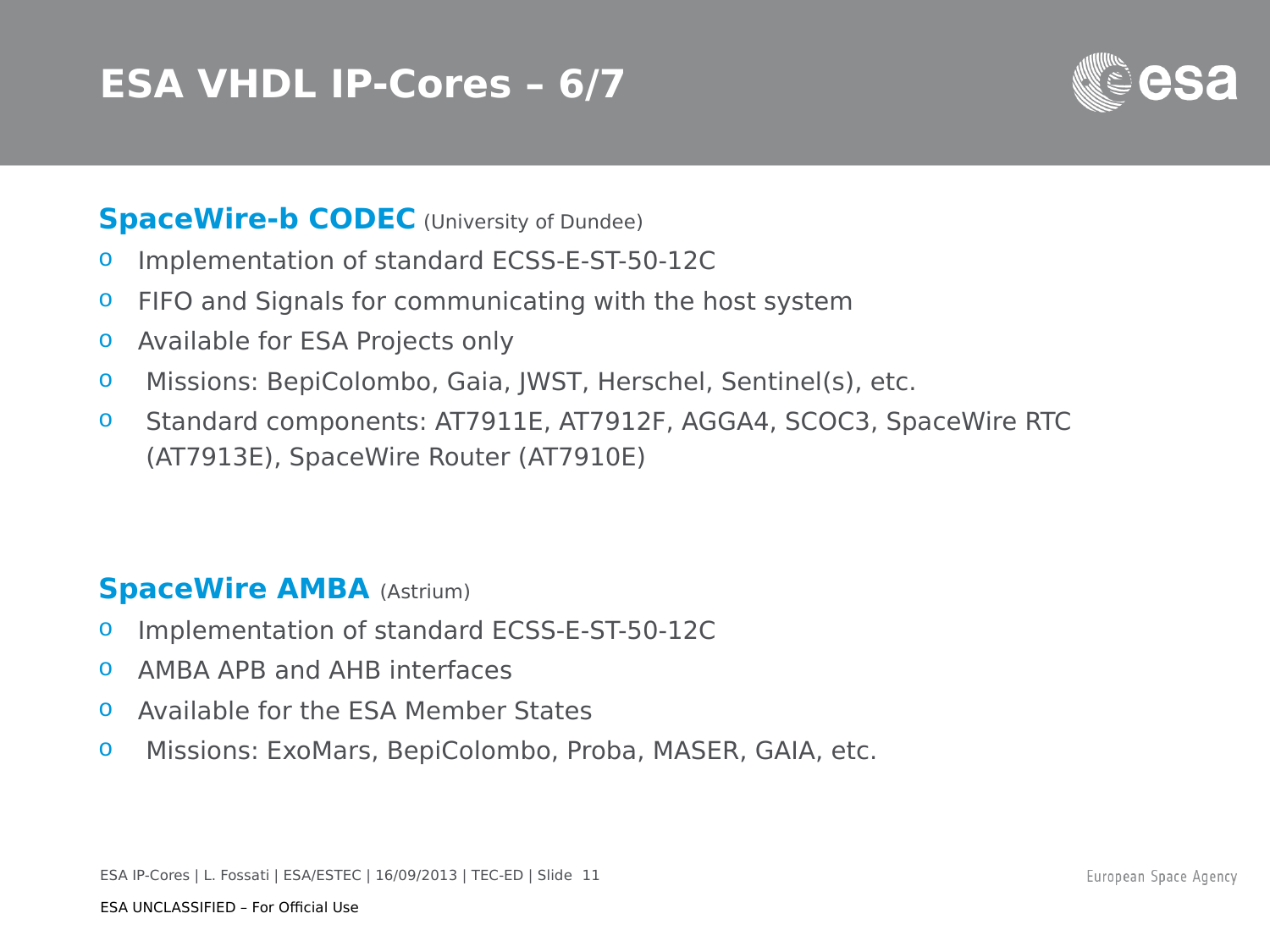

# ESA VHDL IP-Cores – 6/7
SpaceWire-b CODEC (University of Dundee)
Implementation of standard ECSS-E-ST-50-12C
FIFO and Signals for communicating with the host system
Available for ESA Projects only
Missions: BepiColombo, Gaia, JWST, Herschel, Sentinel(s), etc.
Standard components: AT7911E, AT7912F, AGGA4, SCOC3, SpaceWire RTC (AT7913E), SpaceWire Router (AT7910E)
SpaceWire AMBA (Astrium)
Implementation of standard ECSS-E-ST-50-12C
AMBA APB and AHB interfaces
Available for the ESA Member States
Missions: ExoMars, BepiColombo, Proba, MASER, GAIA, etc.